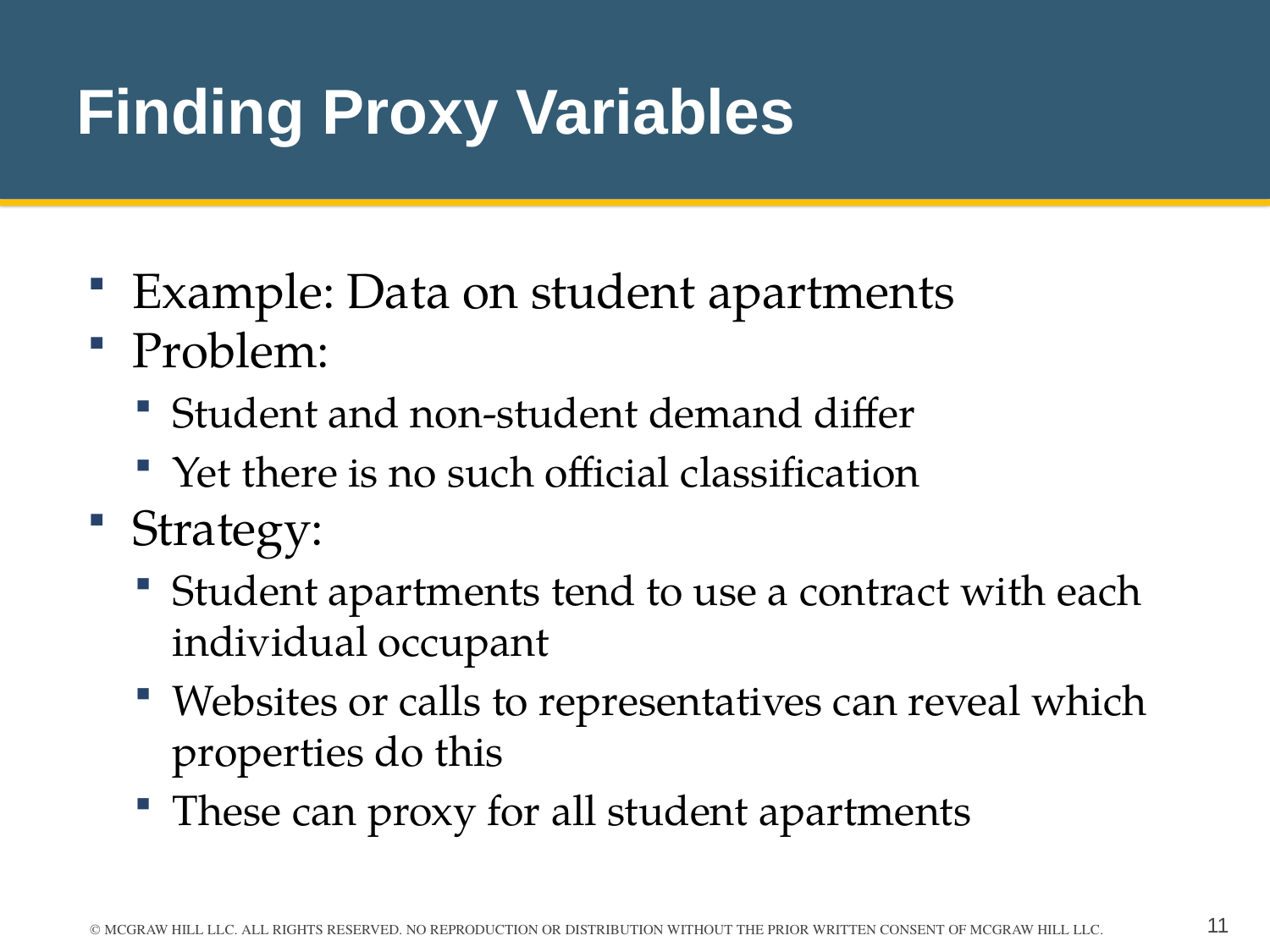

# Finding Proxy Variables
Example: Data on student apartments
Problem:
Student and non-student demand differ
Yet there is no such official classification
Strategy:
Student apartments tend to use a contract with each individual occupant
Websites or calls to representatives can reveal which properties do this
These can proxy for all student apartments
© MCGRAW HILL LLC. ALL RIGHTS RESERVED. NO REPRODUCTION OR DISTRIBUTION WITHOUT THE PRIOR WRITTEN CONSENT OF MCGRAW HILL LLC.
11